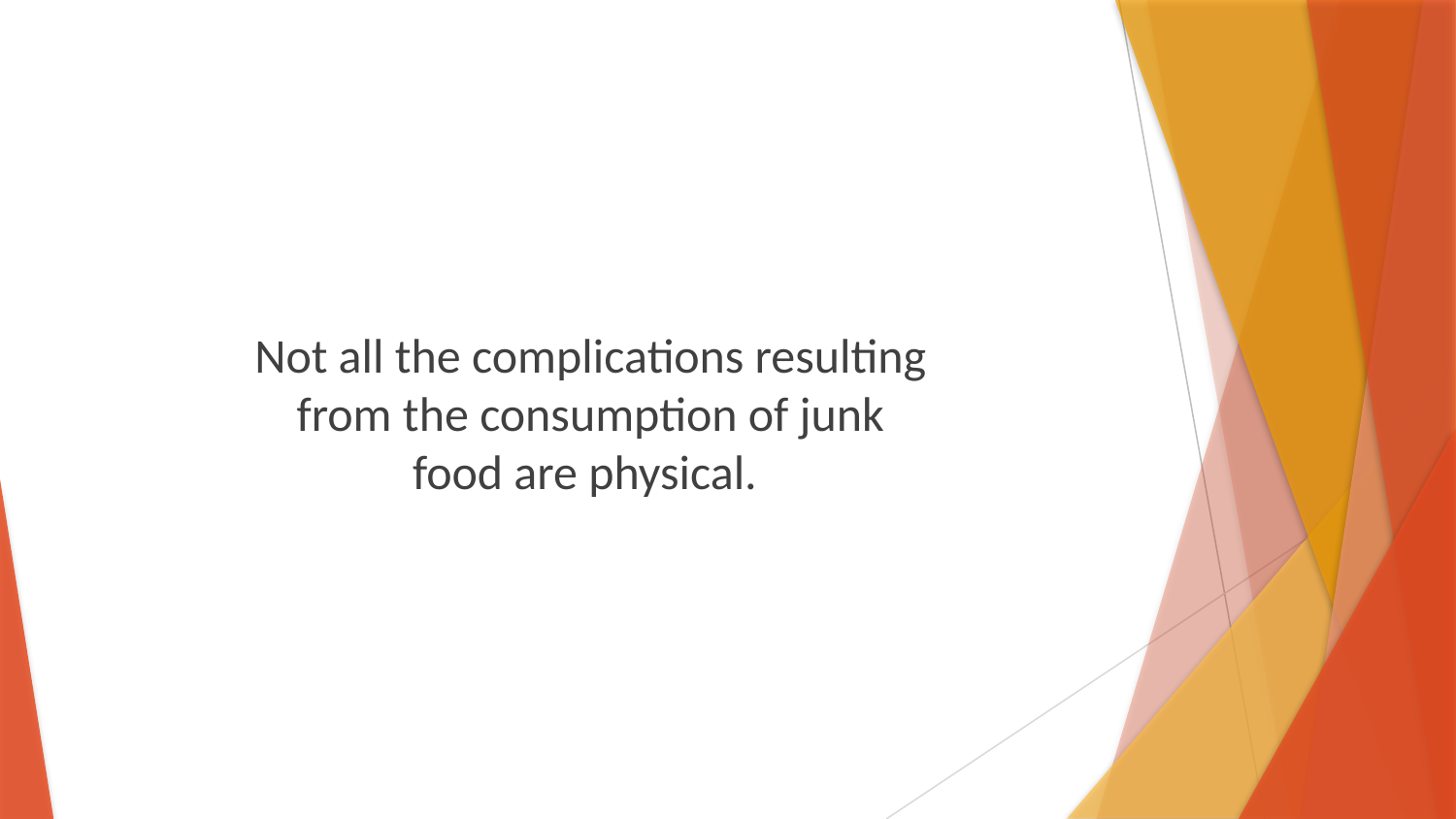

Not all the complications resulting from the consumption of junk food are physical.